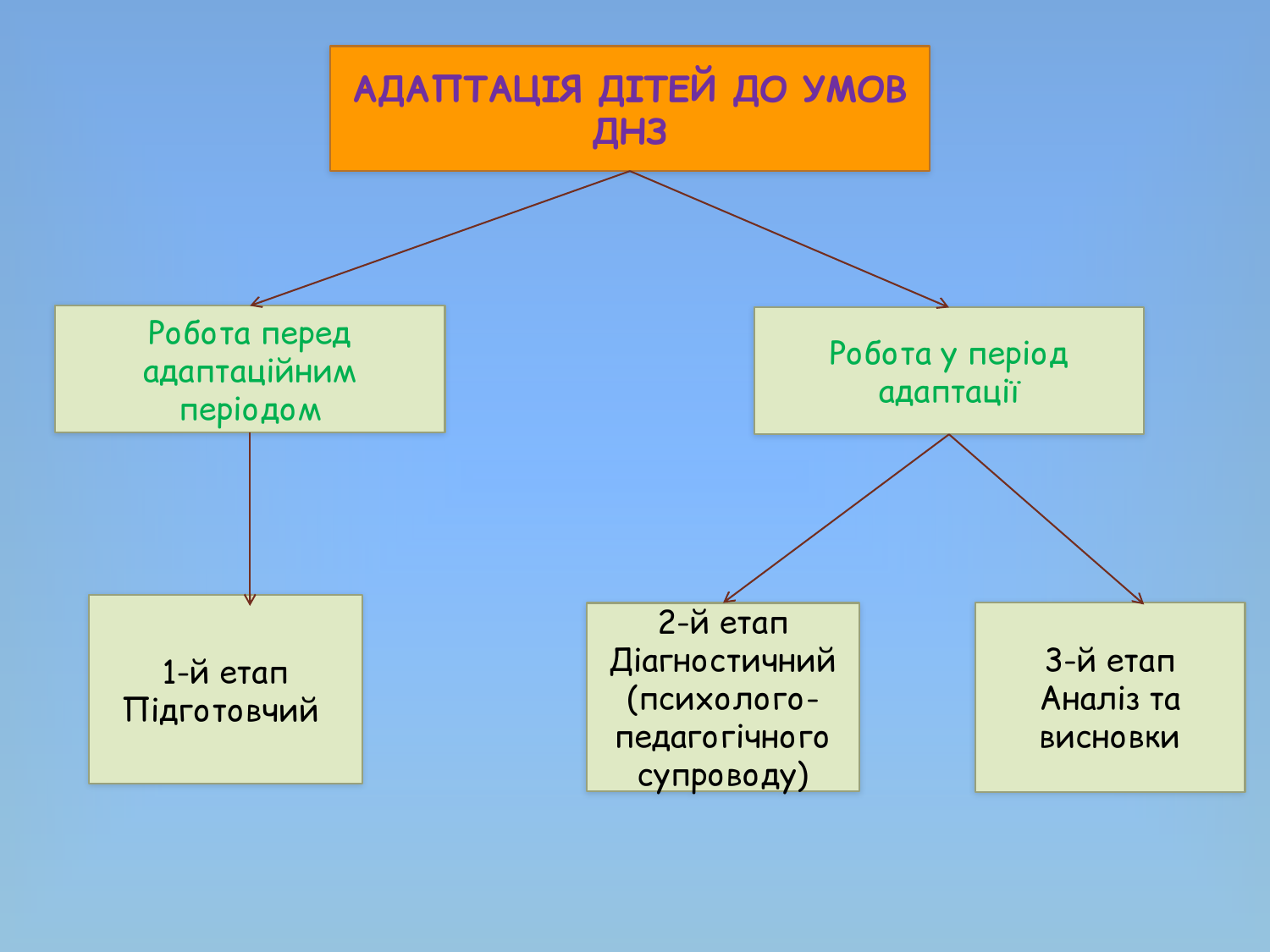

Адаптація дітей до умов ДНЗ
Робота перед адаптаційним періодом
Робота у період адаптації
1-й етап
Підготовчий
3-й етап
Аналіз та висновки
2-й етап
Діагностичний (психолого-педагогічного супроводу)